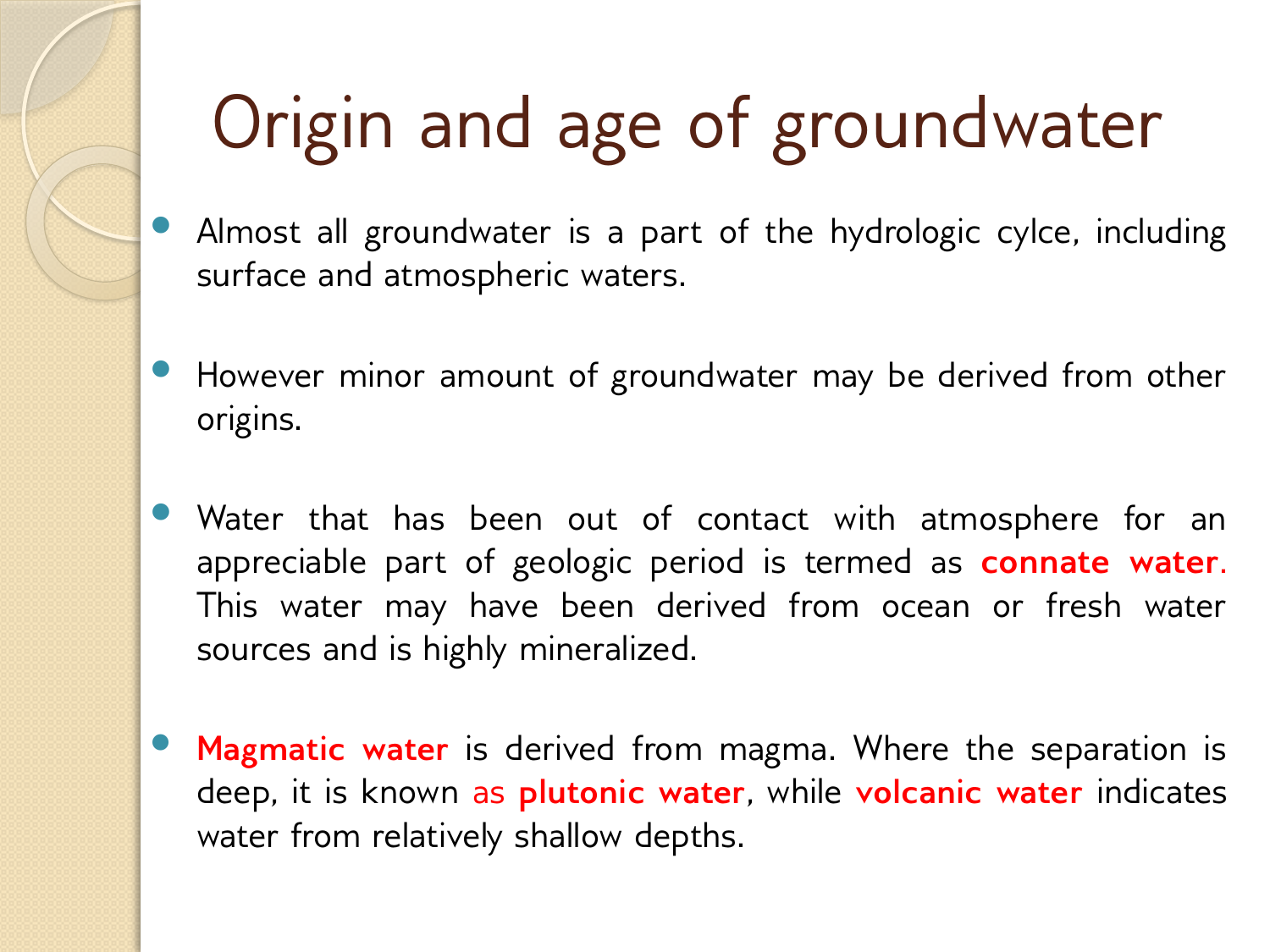

# Origin and age of groundwater
Almost all groundwater is a part of the hydrologic cylce, including surface and atmospheric waters.

However minor amount of groundwater may be derived from other origins.

Water that has been out of contact with atmosphere for an appreciable part of geologic period is termed as connate water. This water may have been derived from ocean or fresh water sources and is highly mineralized.

Magmatic water is derived from magma. Where the separation is deep, it is known as plutonic water, while volcanic water indicates water from relatively shallow depths.